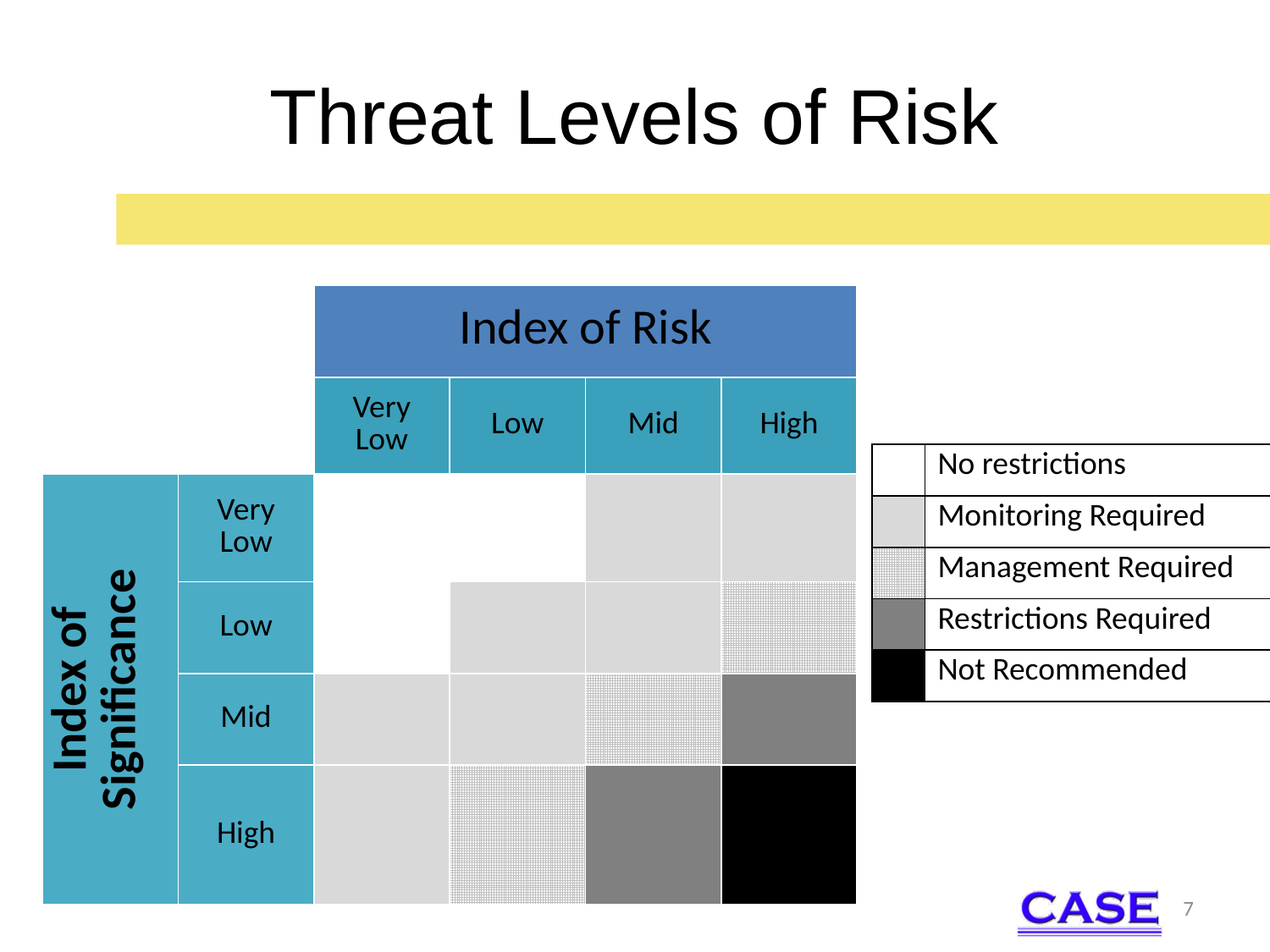

# Threat Levels of Risk
|  |  | Index of Risk |  |  |  |
| --- | --- | --- | --- | --- | --- |
|  |  | Very Low | Low | Mid | High |
| Index of Significance | Very Low |  |  |  |  |
|  | Low |  |  |  |  |
|  | Mid |  |  |  |  |
|  | High |  |  |  |  |
|  | No restrictions |
| --- | --- |
|  | Monitoring Required |
|  | Management Required |
|  | Restrictions Required |
|  | Not Recommended |
7